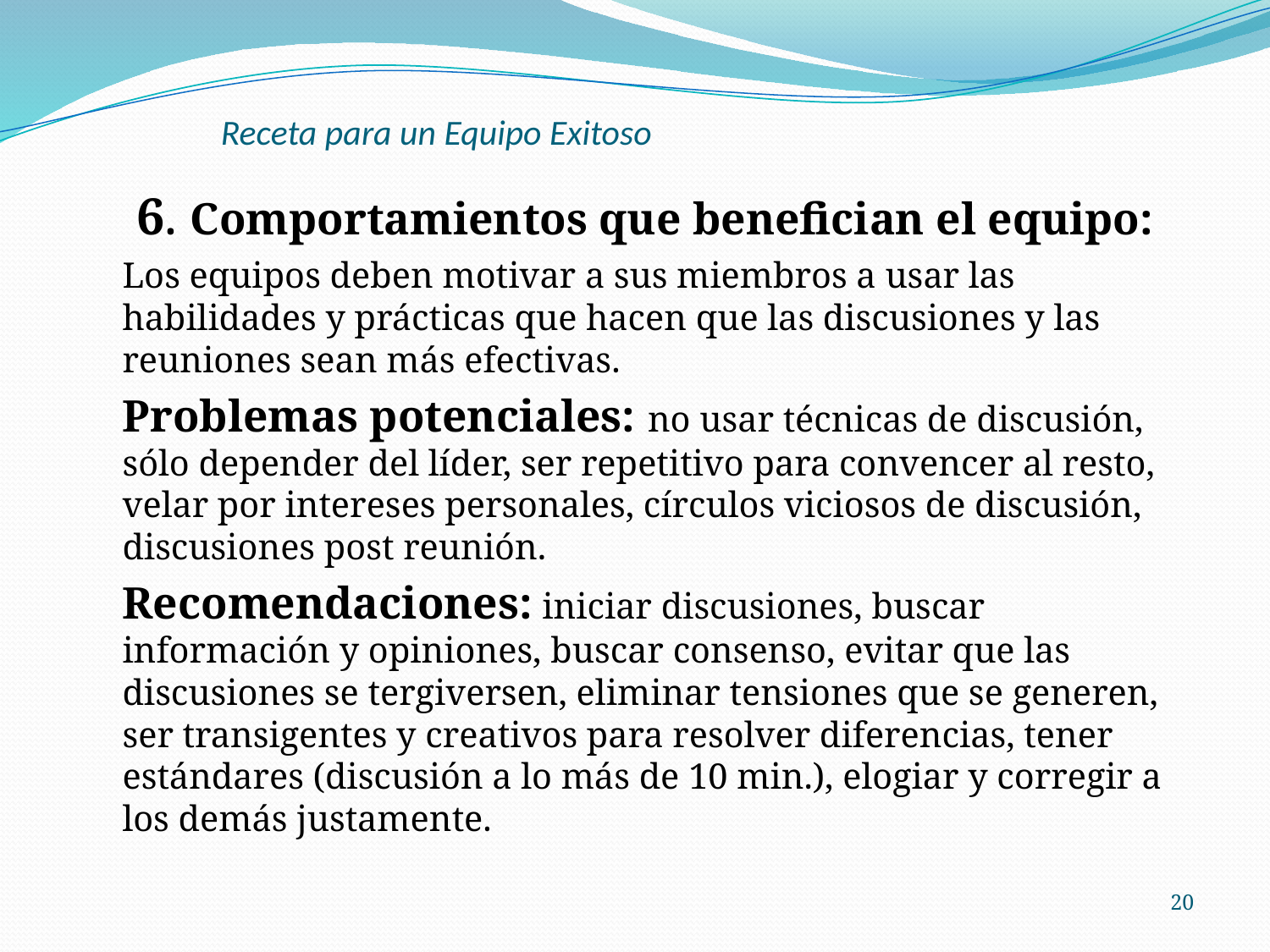

# Receta para un Equipo Exitoso

 6. Comportamientos que benefician el equipo:
Los equipos deben motivar a sus miembros a usar las habilidades y prácticas que hacen que las discusiones y las reuniones sean más efectivas.
Problemas potenciales: no usar técnicas de discusión, sólo depender del líder, ser repetitivo para convencer al resto, velar por intereses personales, círculos viciosos de discusión, discusiones post reunión.
Recomendaciones: iniciar discusiones, buscar información y opiniones, buscar consenso, evitar que las discusiones se tergiversen, eliminar tensiones que se generen, ser transigentes y creativos para resolver diferencias, tener estándares (discusión a lo más de 10 min.), elogiar y corregir a los demás justamente.

20